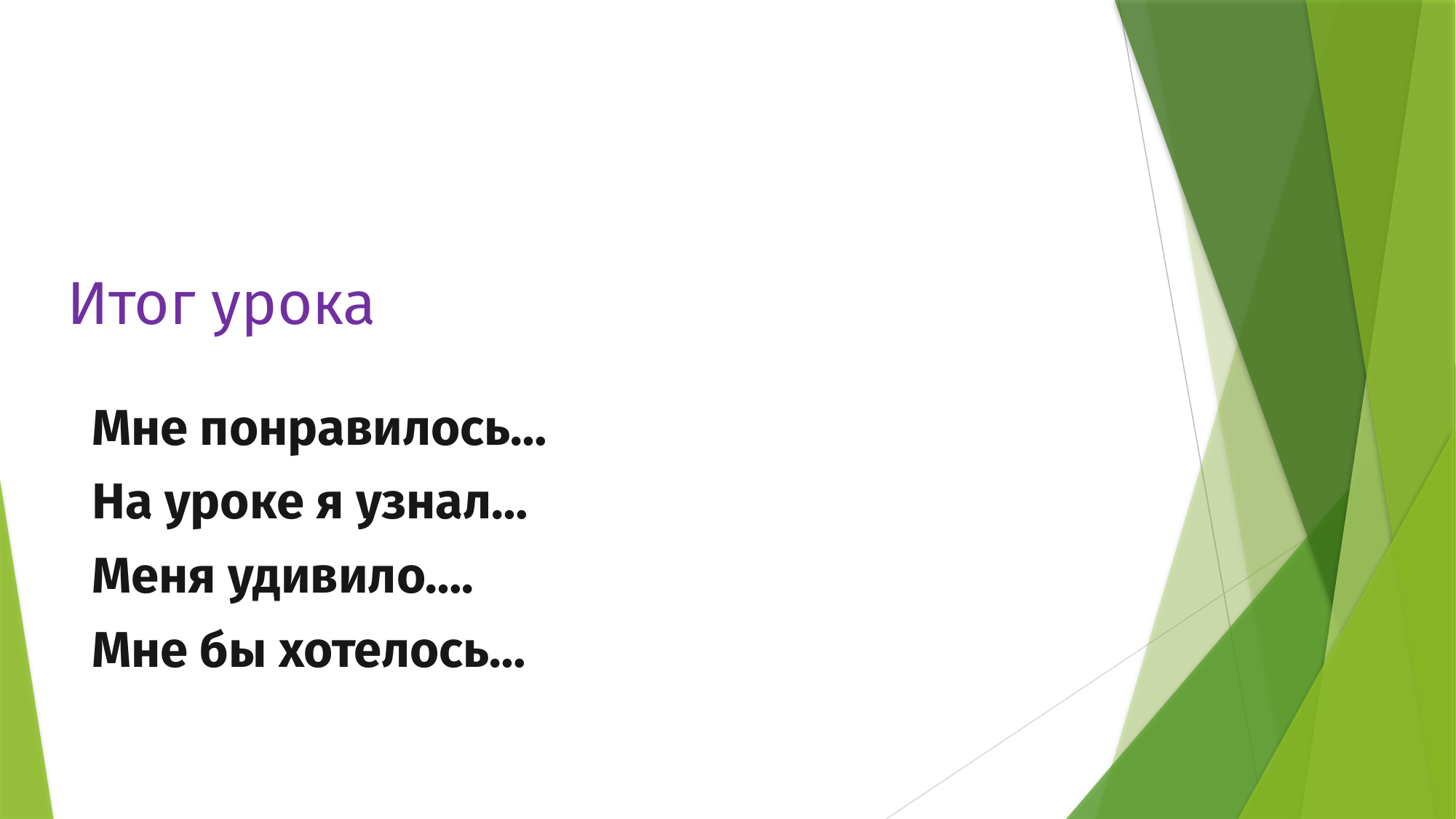

# Итог урока

Мне понравилось…
На уроке я узнал…
Меня удивило….
Мне бы хотелось…